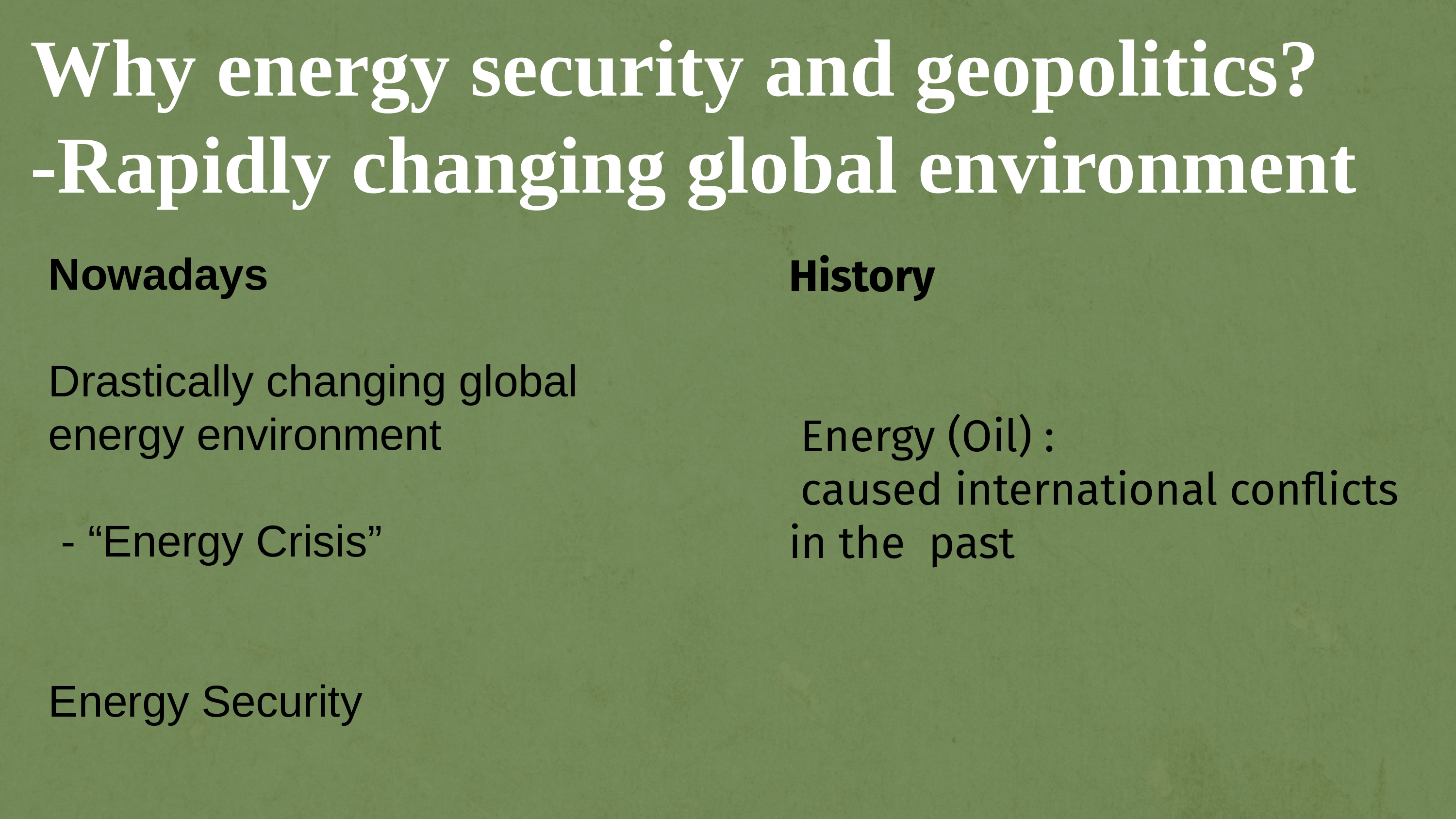

Why energy security and geopolitics?
-Rapidly changing global environment
Nowadays

Drastically changing global energy environment

 - “Energy Crisis”

Energy Security

# History Energy (Oil) : caused international conflicts in the  past